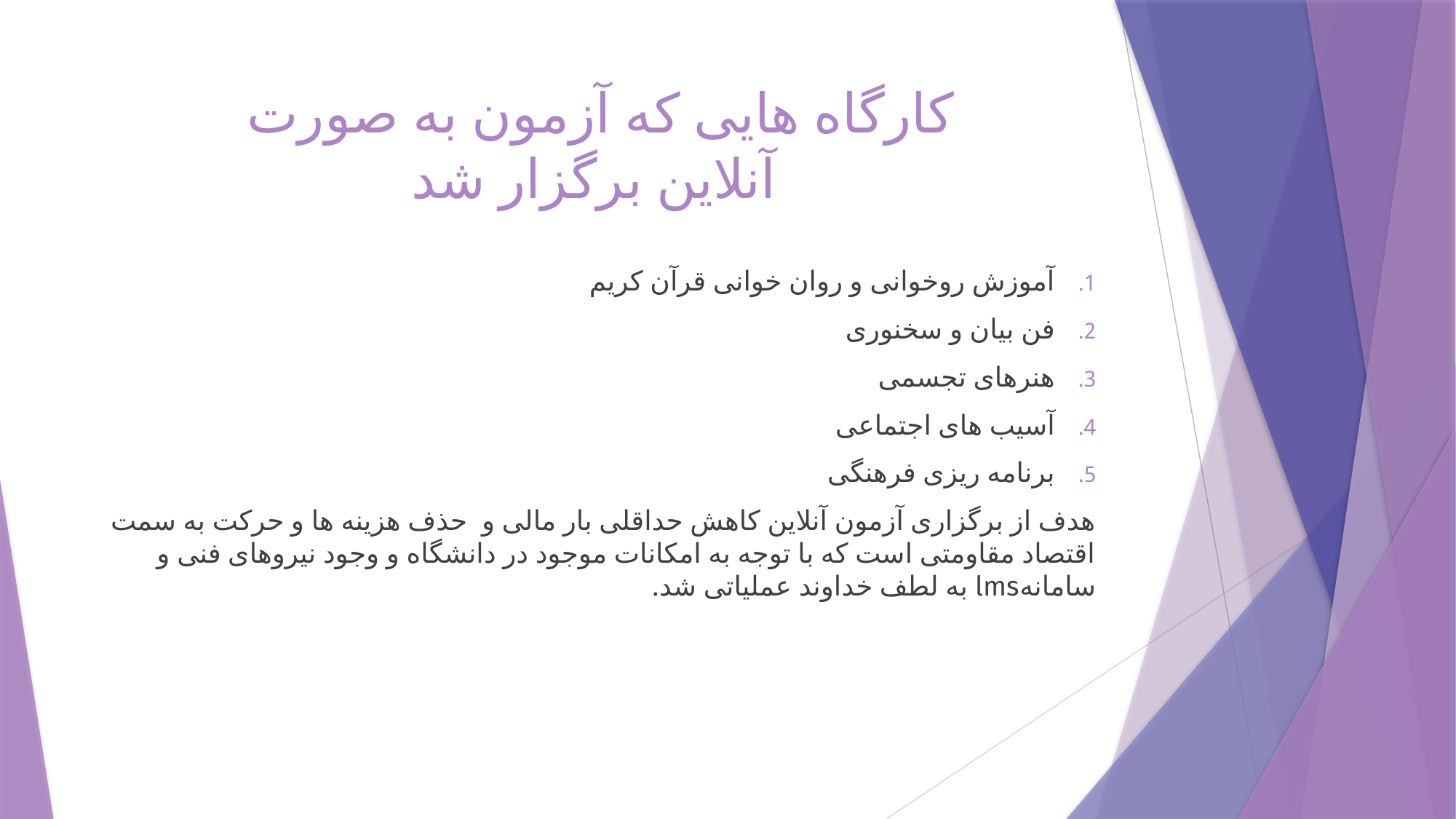

# کارگاه هایی که آزمون به صورت آنلاین برگزار شد
آموزش روخوانی و روان خوانی قرآن کریم
فن بیان و سخنوری
هنرهای تجسمی
آسیب های اجتماعی
برنامه ریزی فرهنگی
هدف از برگزاری آزمون آنلاین کاهش حداقلی بار مالی و  حذف هزینه ها و حرکت به سمت اقتصاد مقاومتی است که با توجه به امکانات موجود در دانشگاه و وجود نیروهای فنی و سامانهlms به لطف خداوند عملیاتی شد.